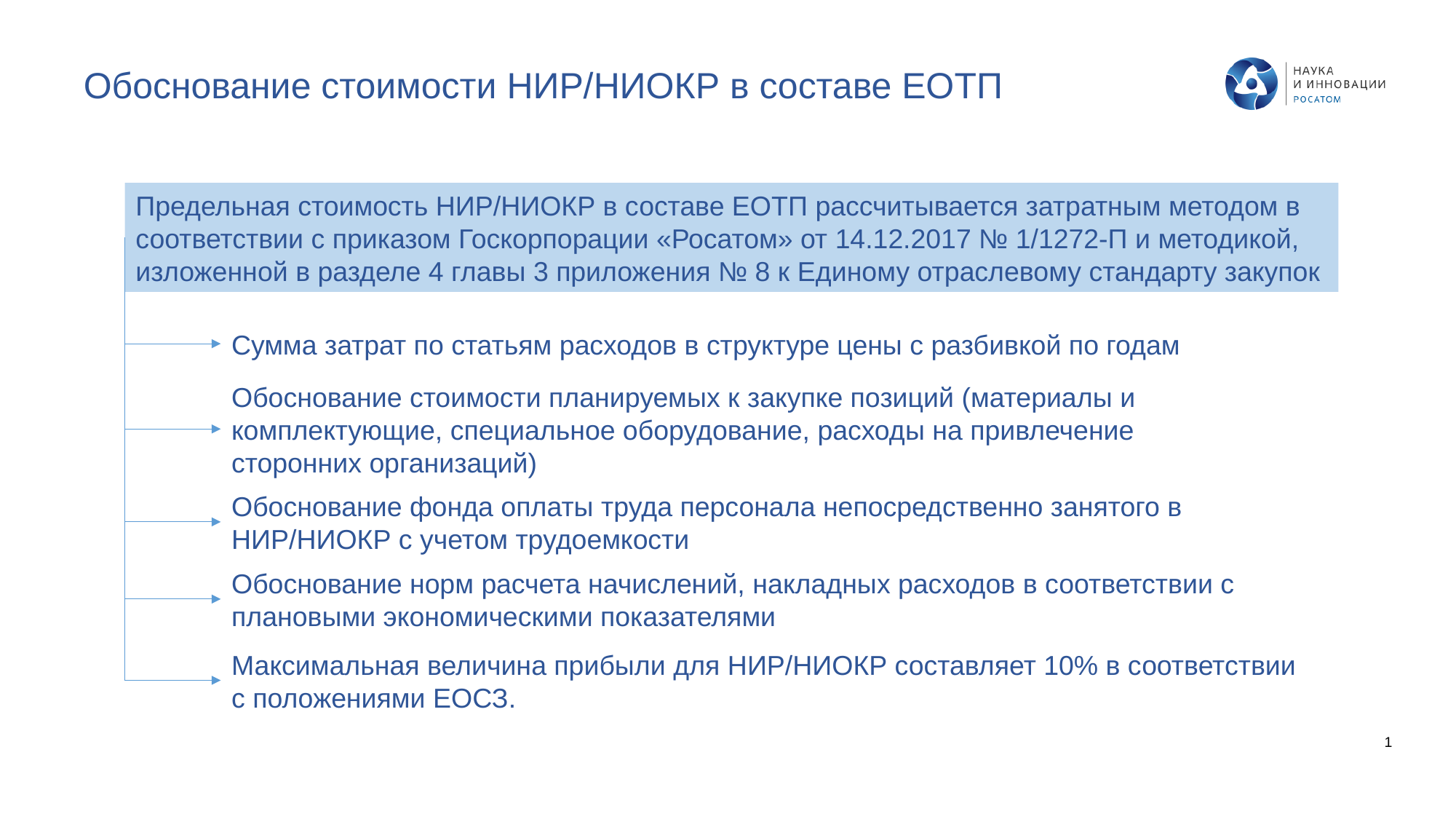

Обоснование стоимости НИР/НИОКР в составе ЕОТП
Предельная стоимость НИР/НИОКР в составе ЕОТП рассчитывается затратным методом в соответствии с приказом Госкорпорации «Росатом» от 14.12.2017 № 1/1272-П и методикой, изложенной в разделе 4 главы 3 приложения № 8 к Единому отраслевому стандарту закупок
Сумма затрат по статьям расходов в структуре цены с разбивкой по годам
Обоснование стоимости планируемых к закупке позиций (материалы и комплектующие, специальное оборудование, расходы на привлечение сторонних организаций)
Обоснование фонда оплаты труда персонала непосредственно занятого в НИР/НИОКР с учетом трудоемкости
Обоснование норм расчета начислений, накладных расходов в соответствии с плановыми экономическими показателями
Максимальная величина прибыли для НИР/НИОКР составляет 10% в соответствии с положениями ЕОСЗ.